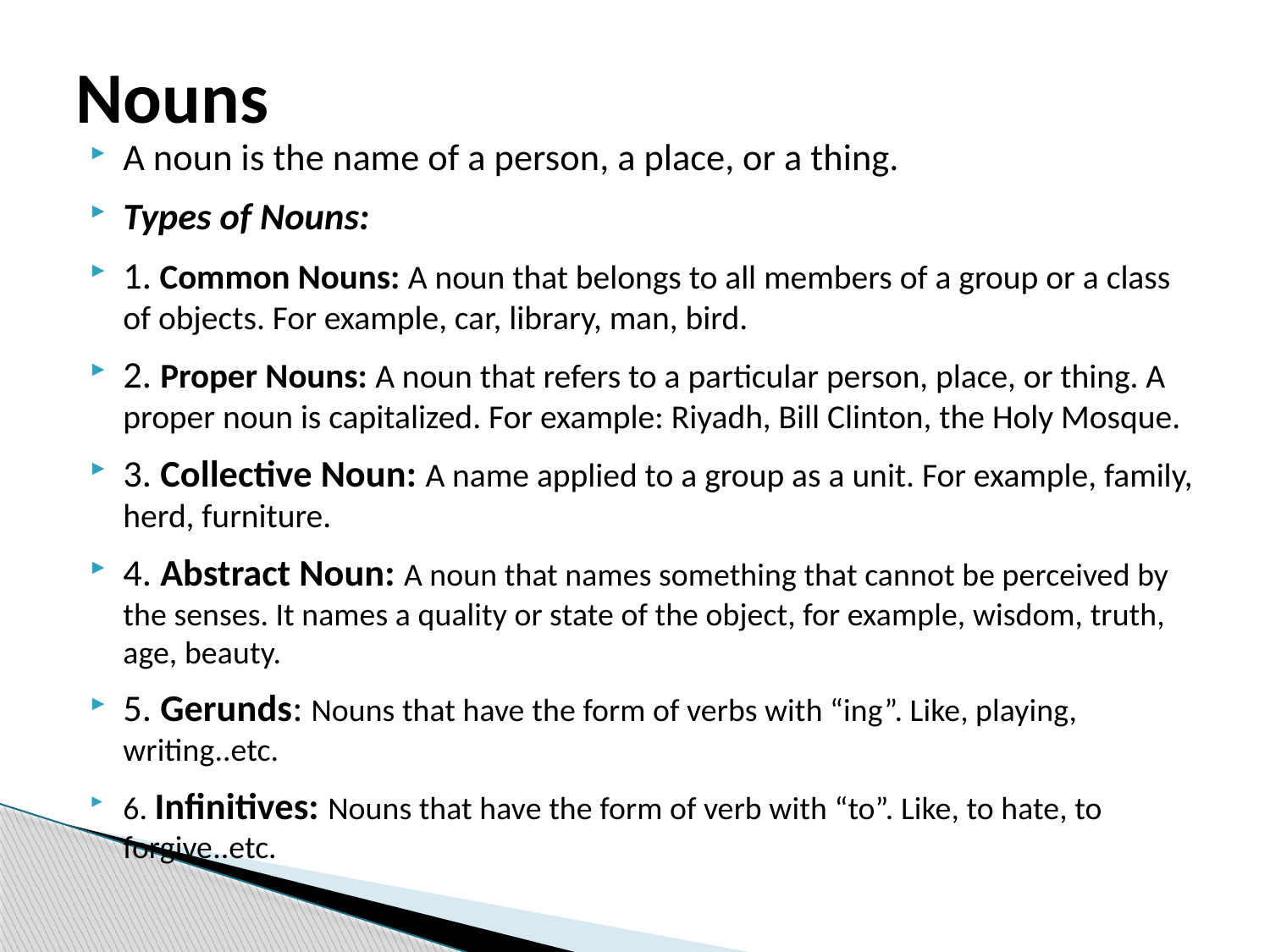

# Nouns
A noun is the name of a person, a place, or a thing.
Types of Nouns:
1. Common Nouns: A noun that belongs to all members of a group or a class of objects. For example, car, library, man, bird.
2. Proper Nouns: A noun that refers to a particular person, place, or thing. A proper noun is capitalized. For example: Riyadh, Bill Clinton, the Holy Mosque.
3. Collective Noun: A name applied to a group as a unit. For example, family, herd, furniture.
4. Abstract Noun: A noun that names something that cannot be perceived by the senses. It names a quality or state of the object, for example, wisdom, truth, age, beauty.
5. Gerunds: Nouns that have the form of verbs with “ing”. Like, playing, writing..etc.
6. Infinitives: Nouns that have the form of verb with “to”. Like, to hate, to forgive..etc.